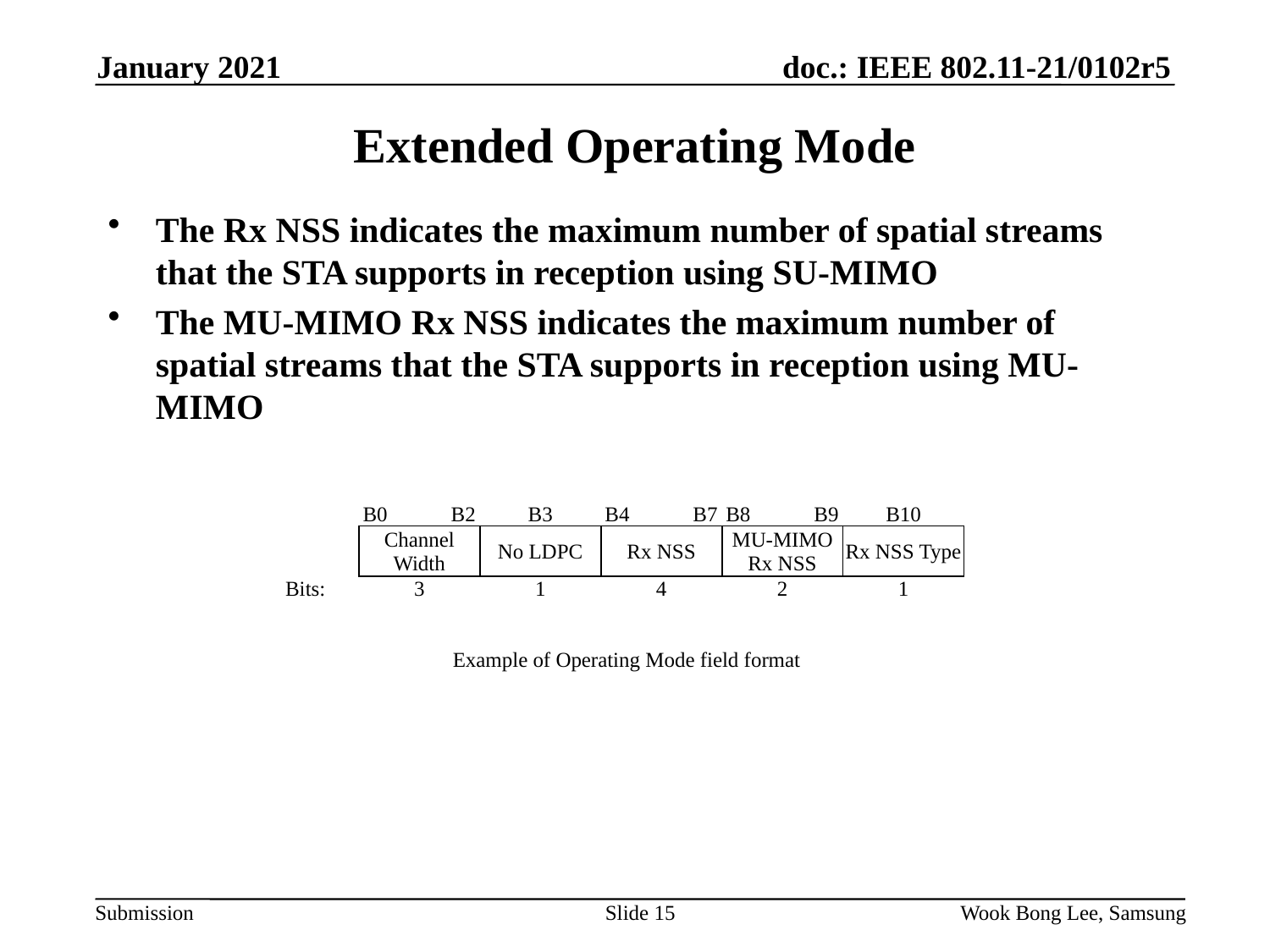

January 2021
# Extended Operating Mode
The Rx NSS indicates the maximum number of spatial streams that the STA supports in reception using SU-MIMO
The MU-MIMO Rx NSS indicates the maximum number of spatial streams that the STA supports in reception using MU-MIMO

|  | B0 B2 | B3 | B4 B7 | B8 B9 | B10 |  |
| --- | --- | --- | --- | --- | --- | --- |
|  | Channel Width | No LDPC | Rx NSS | MU-MIMO Rx NSS | Rx NSS Type |  |
| Bits: | 3 | 1 | 4 | 2 | 1 |  |
|  |  |  |  |  |  |  |
Example of Operating Mode field format
Slide 15
Wook Bong Lee, Samsung